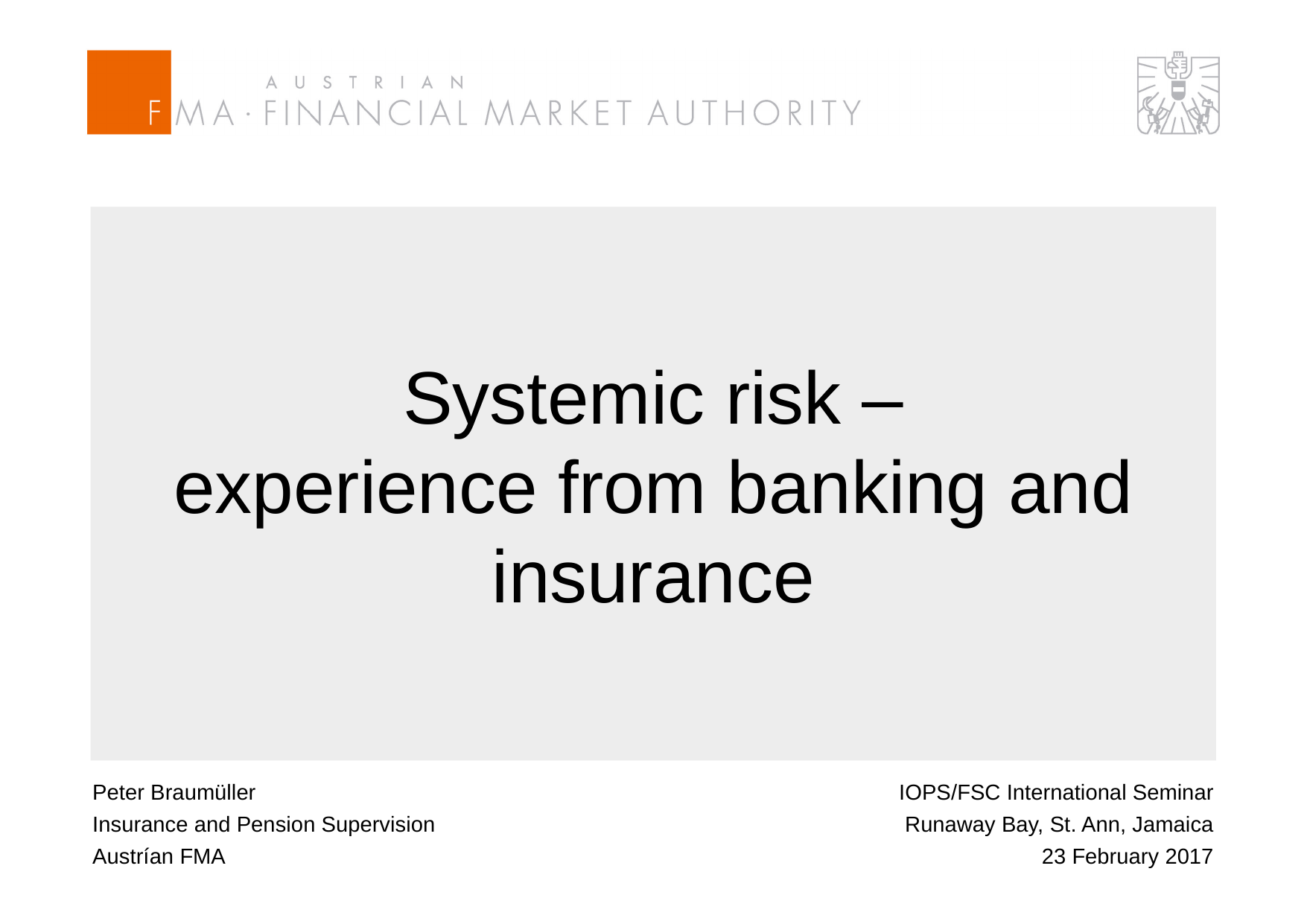

# Systemic risk – experience from banking and insurance
Peter Braumüller
Insurance and Pension Supervision
Austrían FMA
IOPS/FSC International Seminar
Runaway Bay, St. Ann, Jamaica
23 February 2017